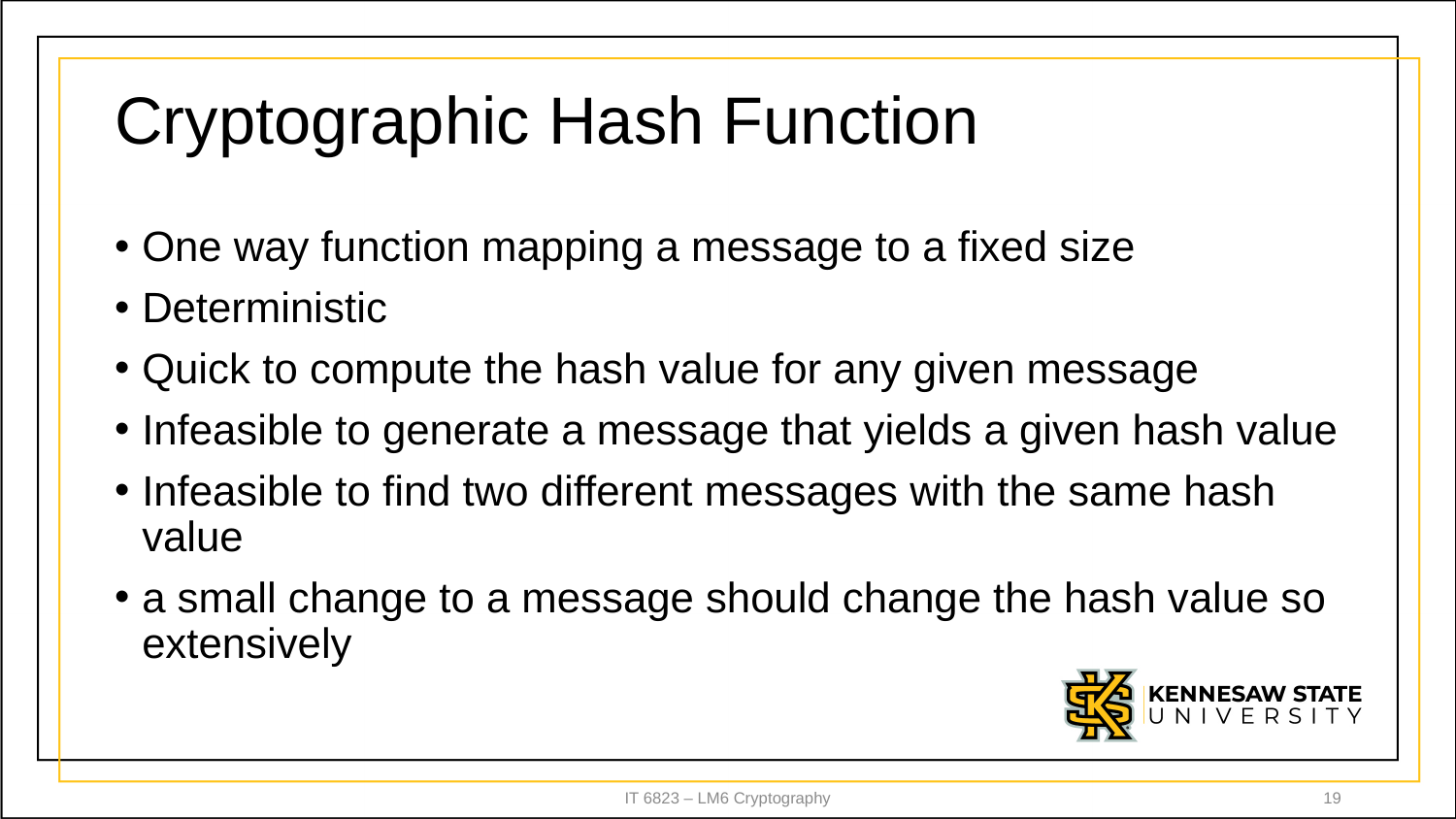

# Cryptographic Hash Function
One way function mapping a message to a fixed size
Deterministic
Quick to compute the hash value for any given message
Infeasible to generate a message that yields a given hash value
Infeasible to find two different messages with the same hash value
a small change to a message should change the hash value so extensively
IT 6823 – LM6 Cryptography
19